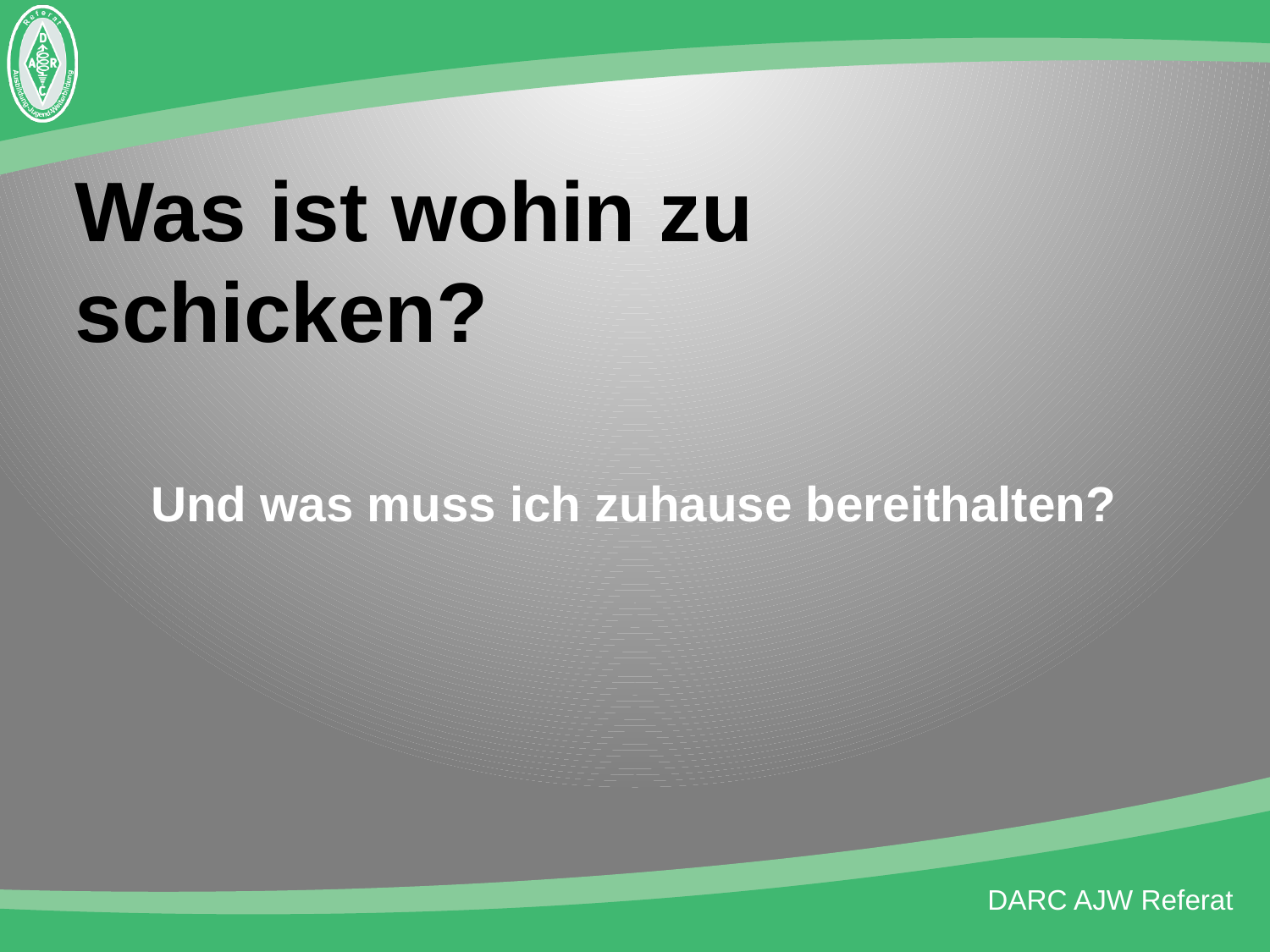

# Was ist wohin zu schicken?
Und was muss ich zuhause bereithalten?